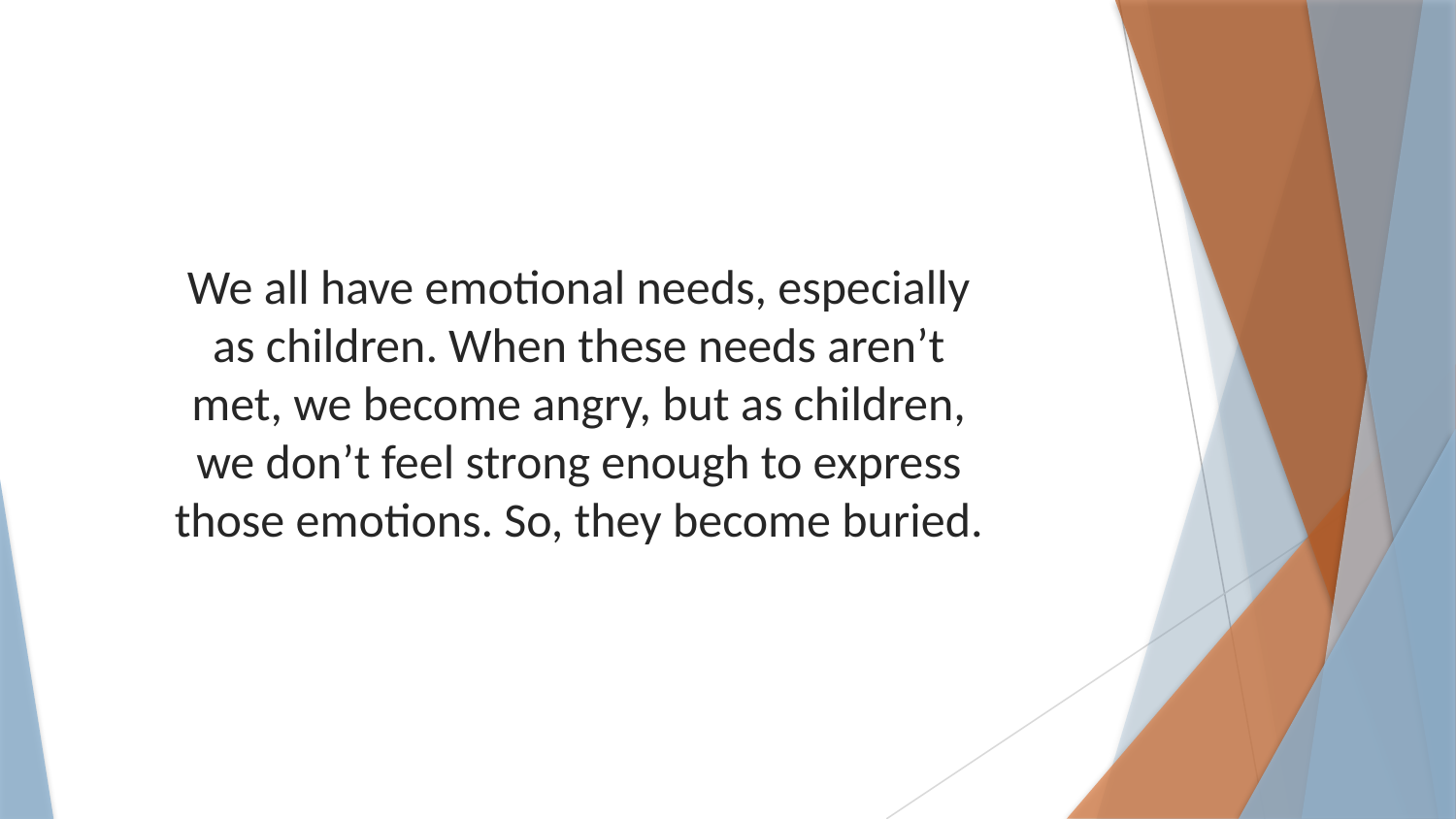

We all have emotional needs, especially as children. When these needs aren’t met, we become angry, but as children, we don’t feel strong enough to express those emotions. So, they become buried.